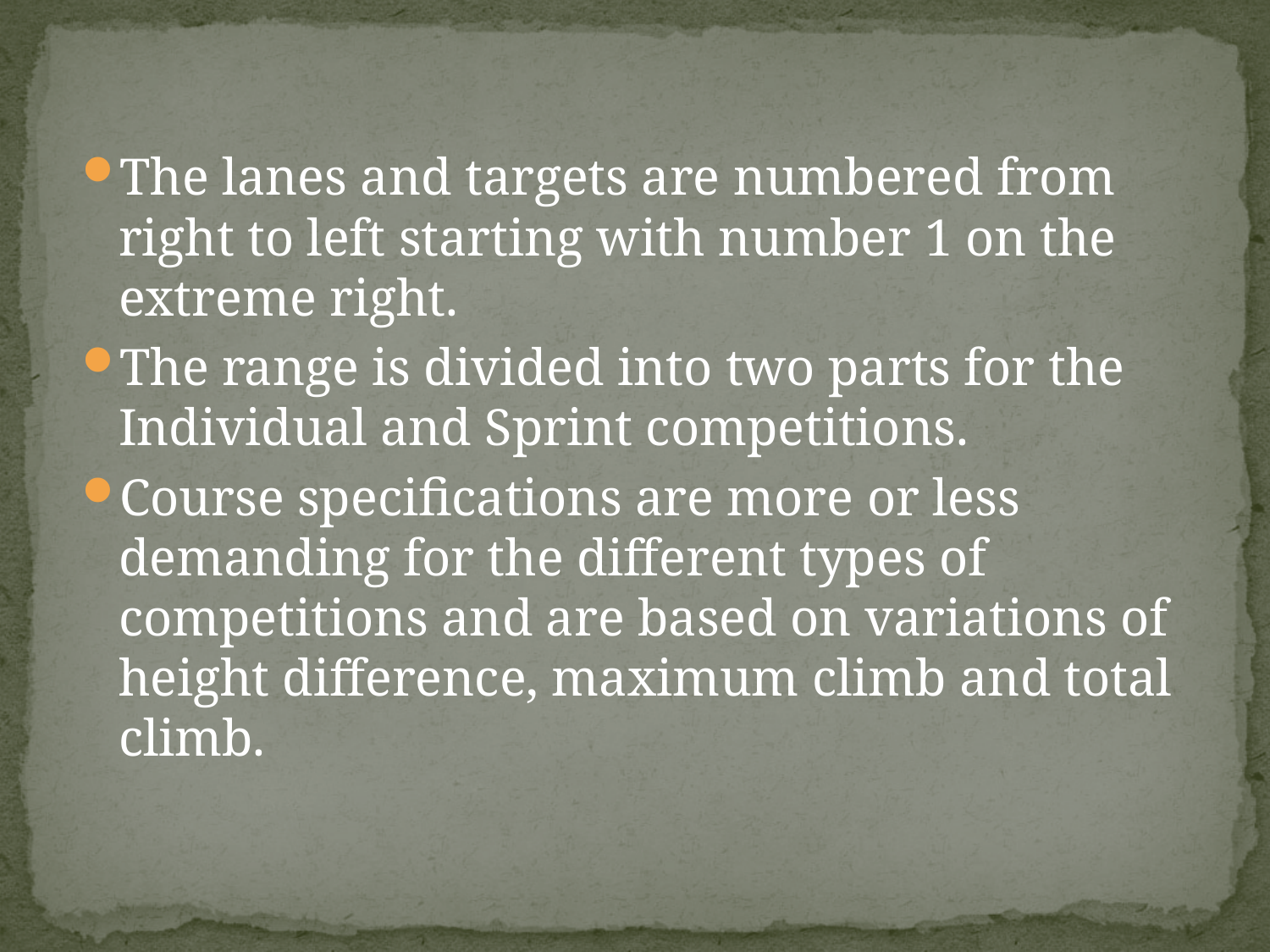

The lanes and targets are numbered from right to left starting with number 1 on the extreme right.
The range is divided into two parts for the Individual and Sprint competitions.
Course specifications are more or less demanding for the different types of competitions and are based on variations of height difference, maximum climb and total climb.